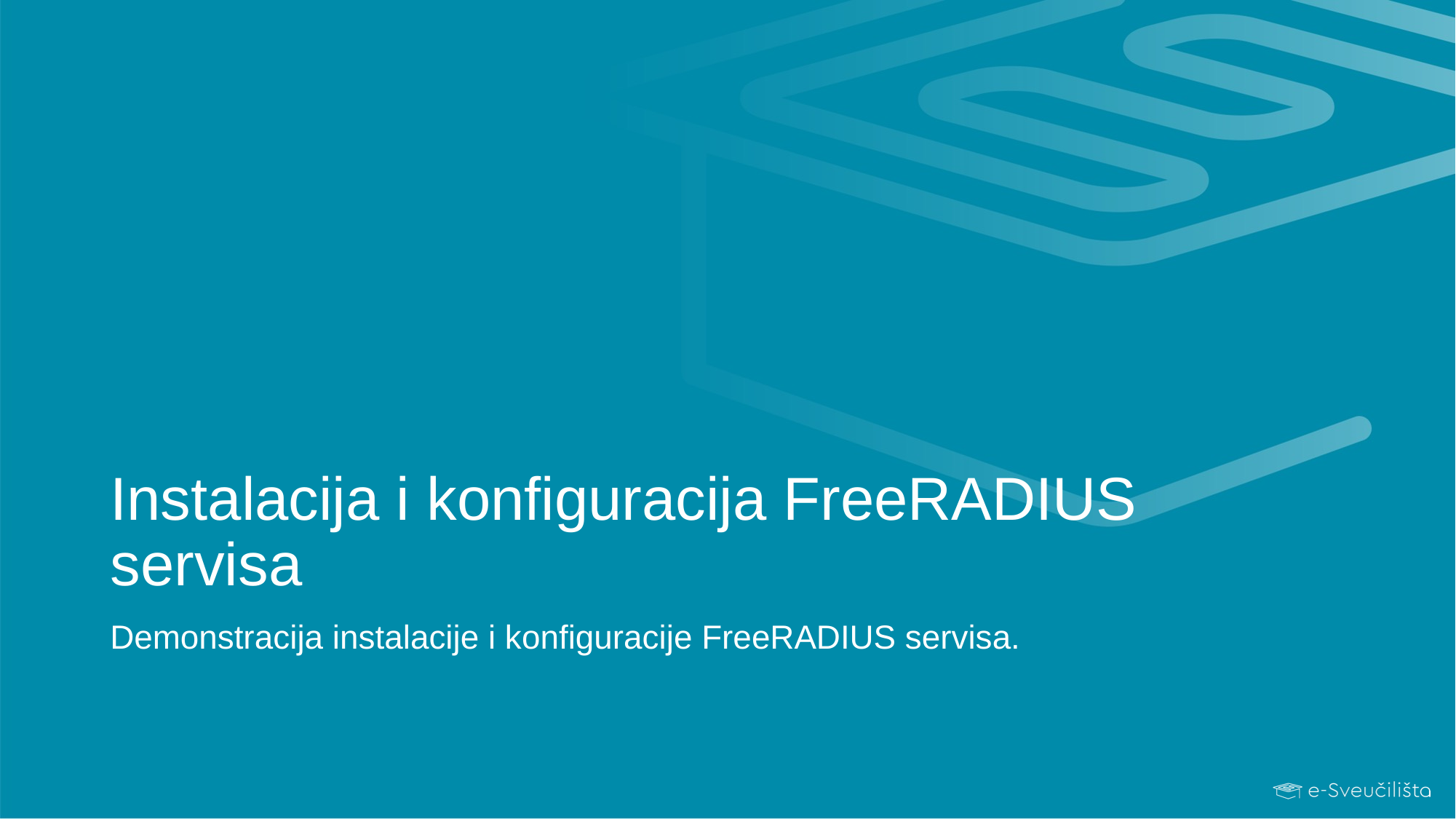

# Instalacija i konfiguracija FreeRADIUS servisa
Demonstracija instalacije i konfiguracije FreeRADIUS servisa.